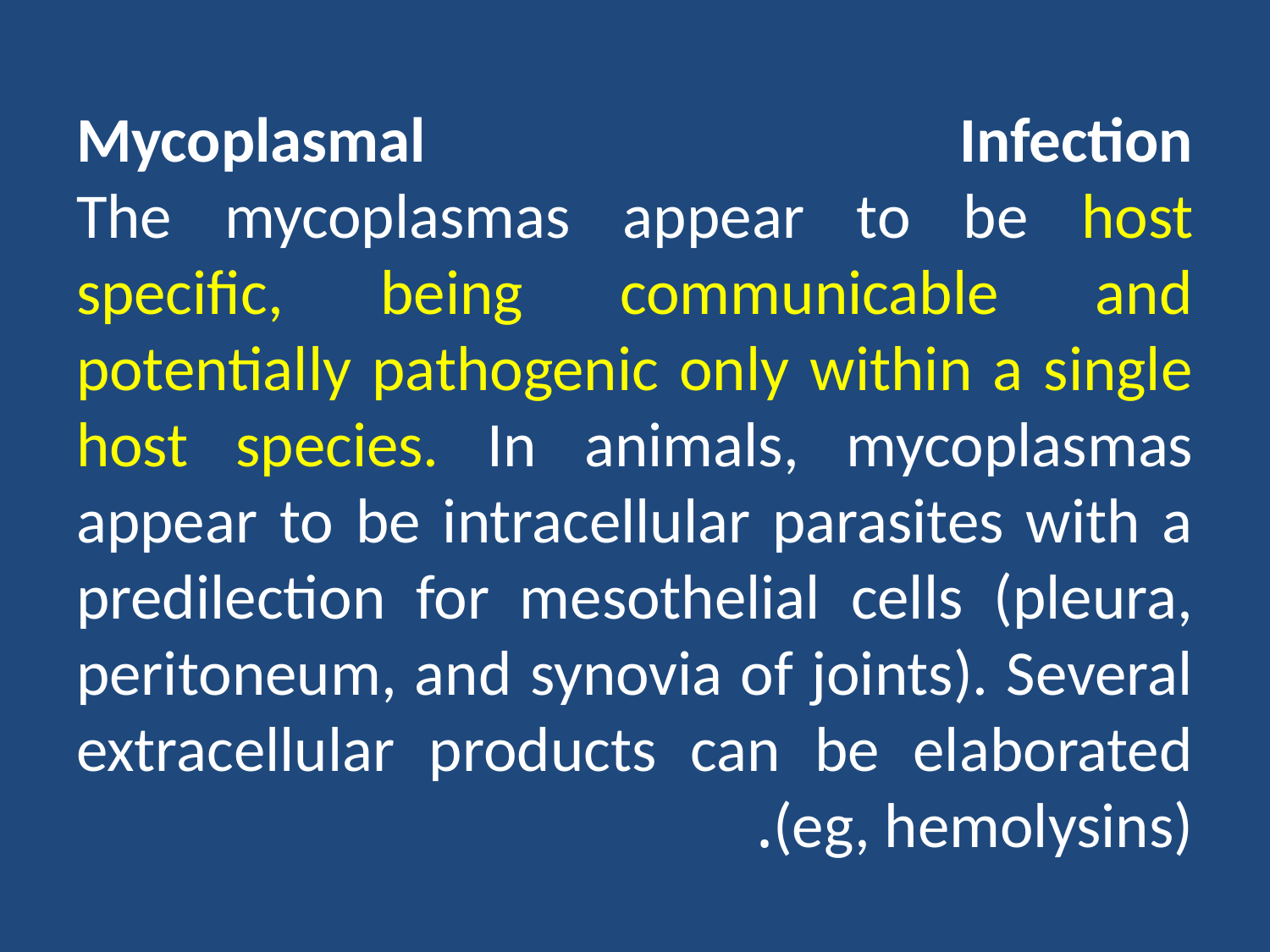

# Mycoplasmal Infection The mycoplasmas appear to be host specific, being communicable and potentially pathogenic only within a single host species. In animals, mycoplasmas appear to be intracellular parasites with a predilection for mesothelial cells (pleura, peritoneum, and synovia of joints). Several extracellular products can be elaborated (eg, hemolysins).